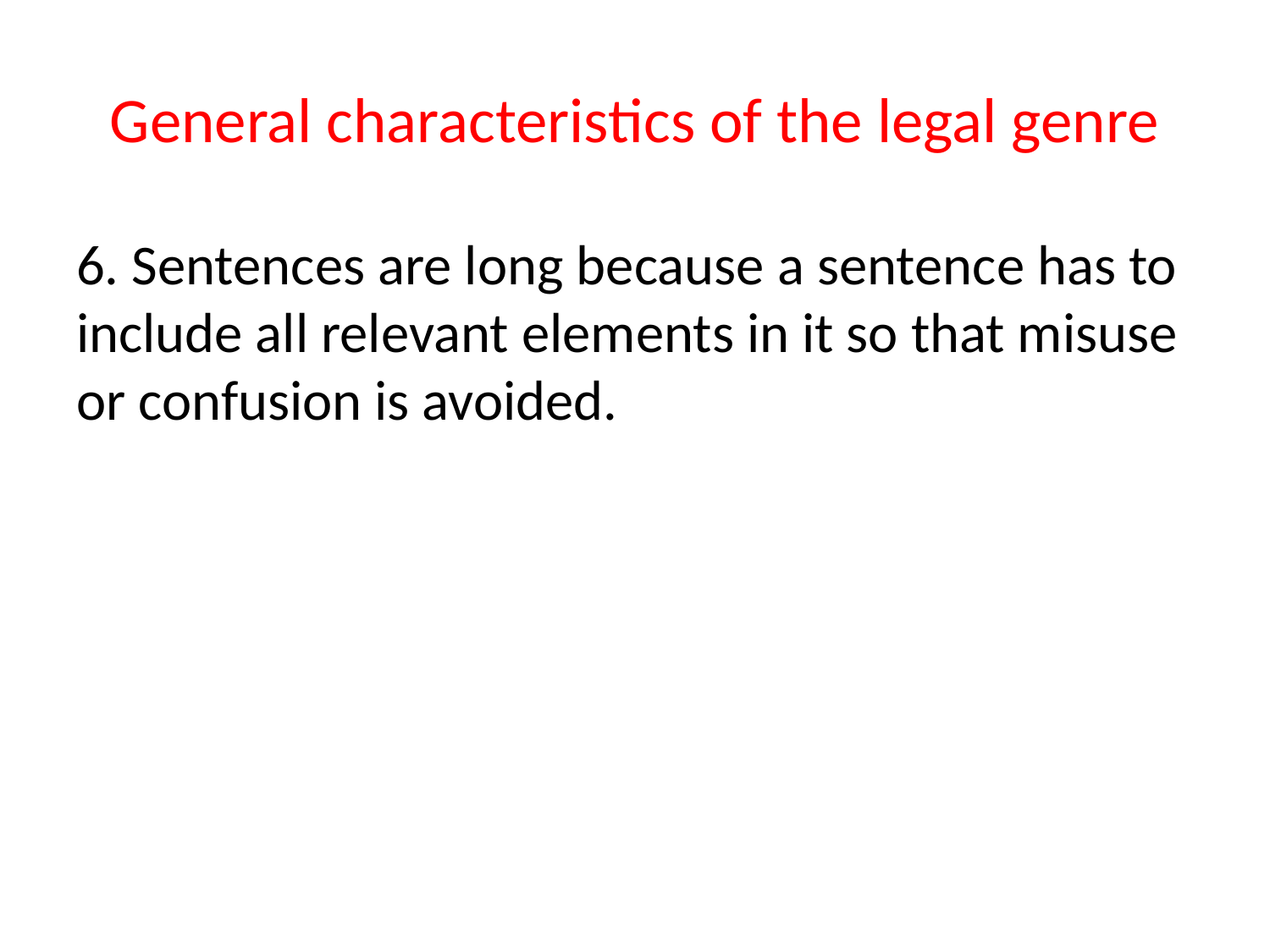

# General characteristics of the legal genre
6. Sentences are long because a sentence has to include all relevant elements in it so that misuse or confusion is avoided.